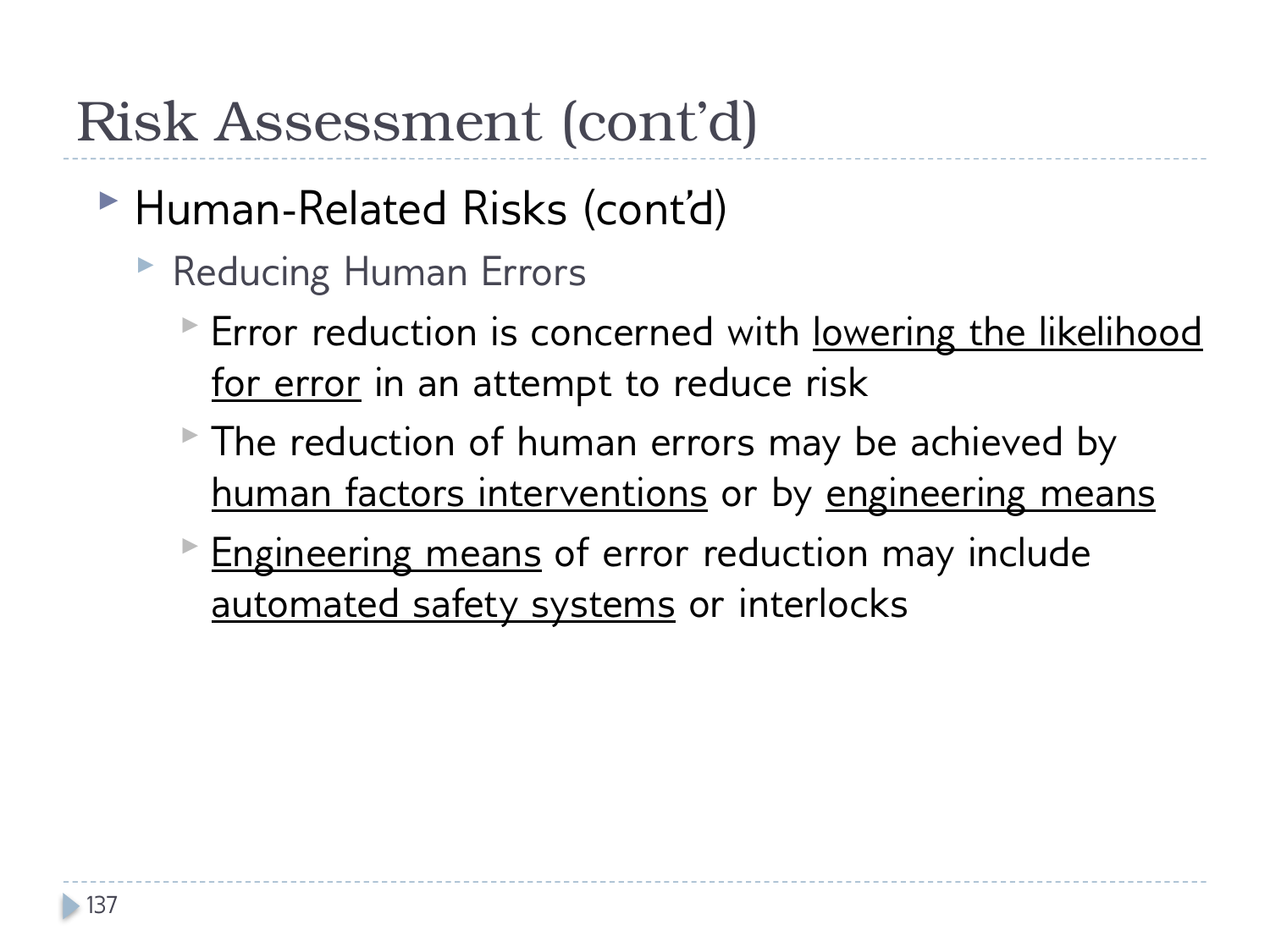

# Risk Assessment (cont’d)
Human-Related Risks (cont’d)
Reducing Human Errors
Error reduction is concerned with lowering the likelihood for error in an attempt to reduce risk
The reduction of human errors may be achieved by human factors interventions or by engineering means
Engineering means of error reduction may include automated safety systems or interlocks
137